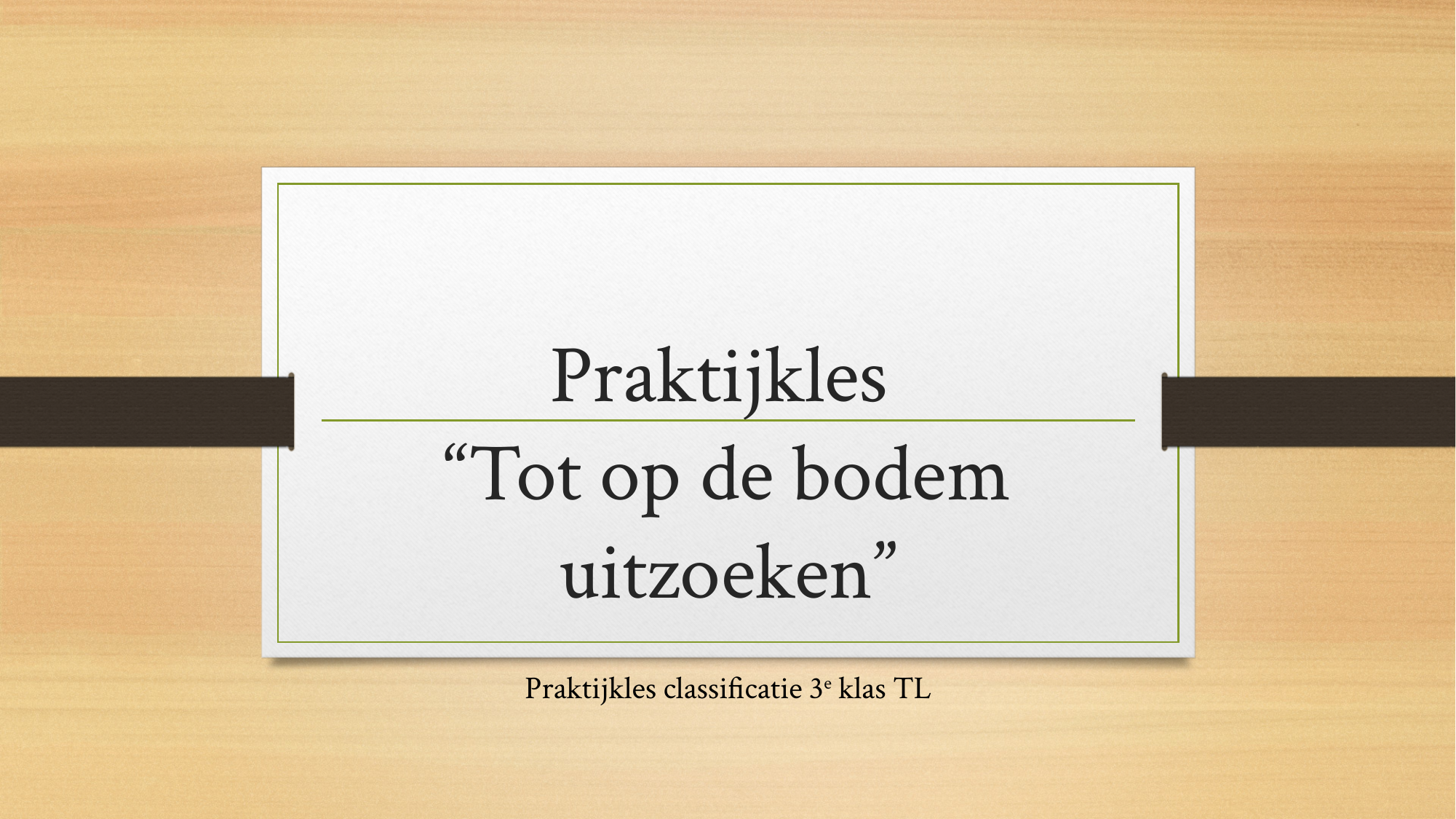

# Praktijkles “Tot op de bodem uitzoeken”
Praktijkles classificatie 3e klas TL